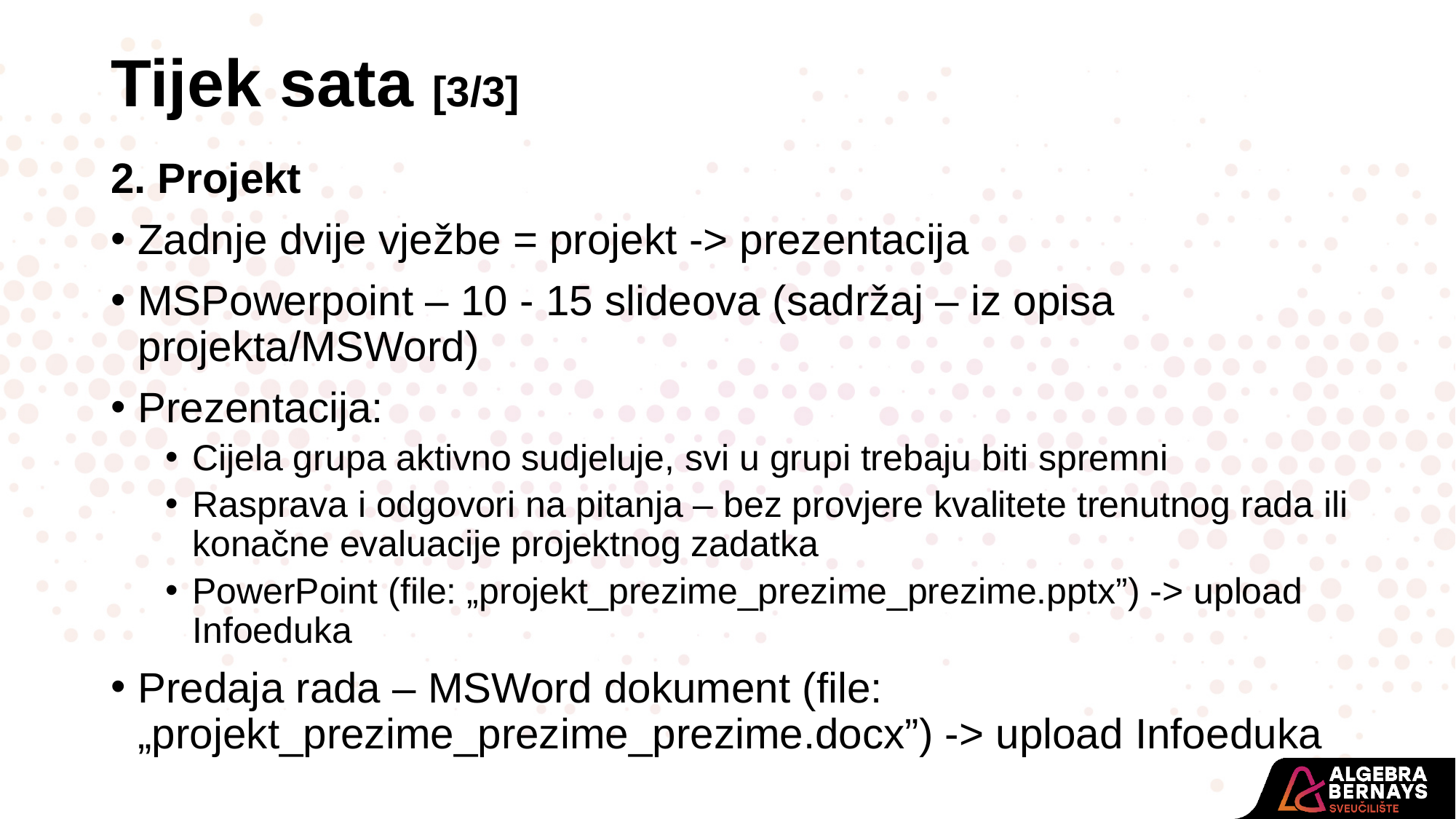

Tijek sata [3/3]
2. Projekt
Zadnje dvije vježbe = projekt -> prezentacija
MSPowerpoint – 10 - 15 slideova (sadržaj – iz opisa projekta/MSWord)
Prezentacija:
Cijela grupa aktivno sudjeluje, svi u grupi trebaju biti spremni
Rasprava i odgovori na pitanja – bez provjere kvalitete trenutnog rada ili konačne evaluacije projektnog zadatka
PowerPoint (file: „projekt_prezime_prezime_prezime.pptx”) -> upload Infoeduka
Predaja rada – MSWord dokument (file: „projekt_prezime_prezime_prezime.docx”) -> upload Infoeduka